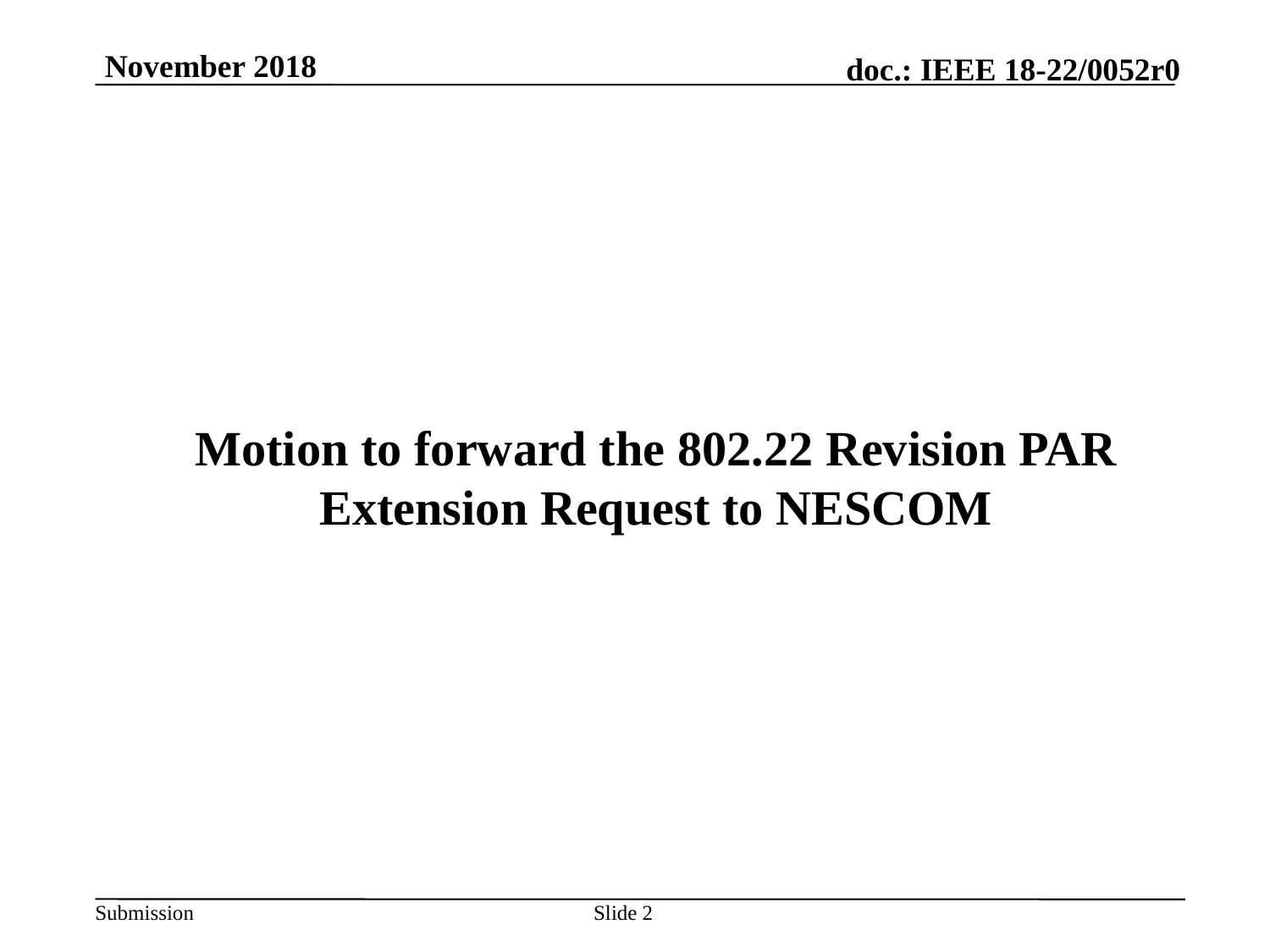

November 2018
# Motion to forward the 802.22 Revision PAR Extension Request to NESCOM
Slide 2